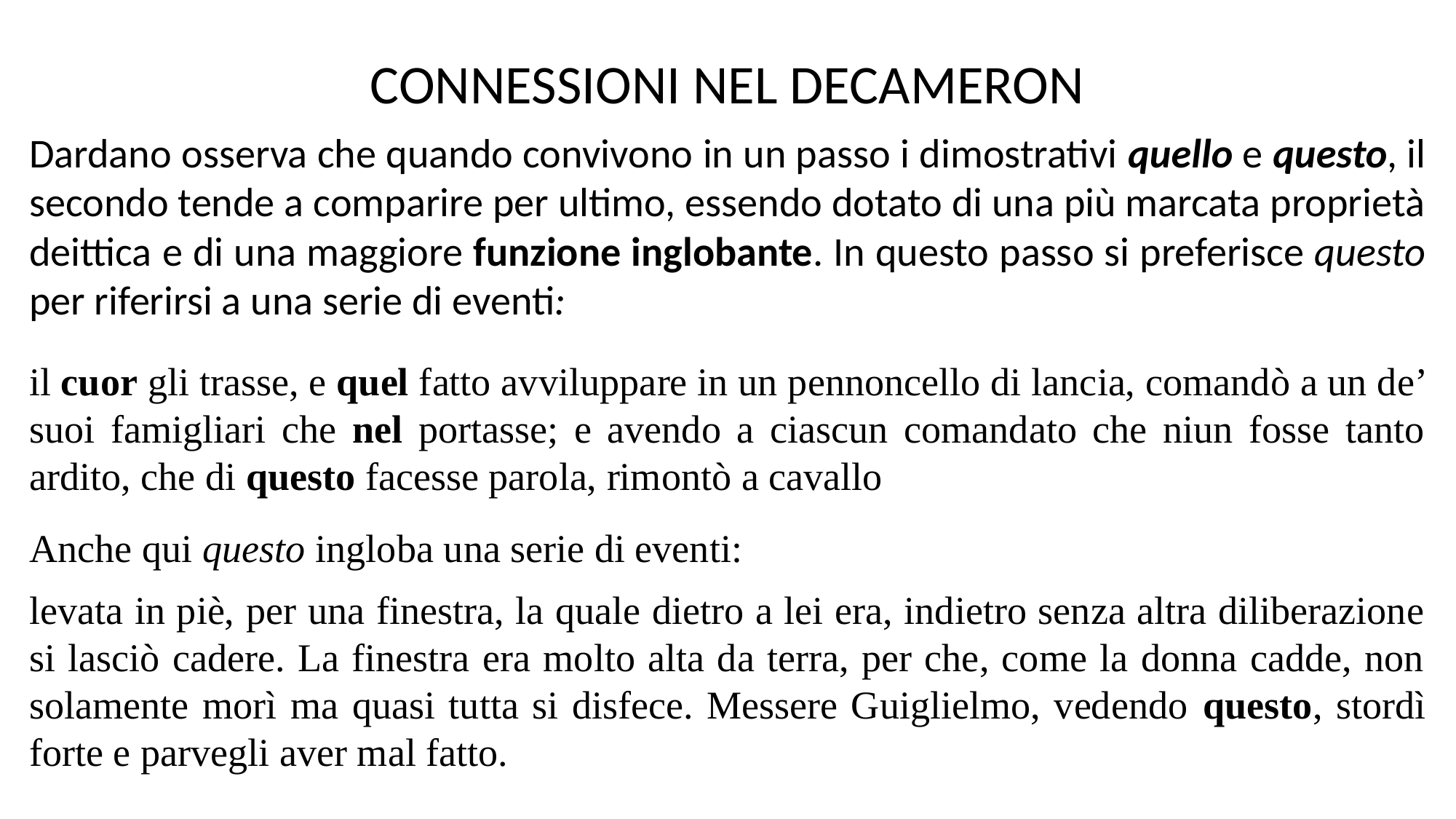

CONNESSIONI NEL DECAMERON
Dardano osserva che quando convivono in un passo i dimostrativi quello e questo, il secondo tende a comparire per ultimo, essendo dotato di una più marcata proprietà deittica e di una maggiore funzione inglobante. In questo passo si preferisce questo per riferirsi a una serie di eventi:

il cuor gli trasse, e quel fatto avviluppare in un pennoncello di lancia, comandò a un de’ suoi famigliari che nel portasse; e avendo a ciascun comandato che niun fosse tanto ardito, che di questo facesse parola, rimontò a cavallo

Anche qui questo ingloba una serie di eventi:

levata in piè, per una finestra, la quale dietro a lei era, indietro senza altra diliberazione si lasciò cadere. La finestra era molto alta da terra, per che, come la donna cadde, non solamente morì ma quasi tutta si disfece. Messere Guiglielmo, vedendo questo, stordì forte e parvegli aver mal fatto.